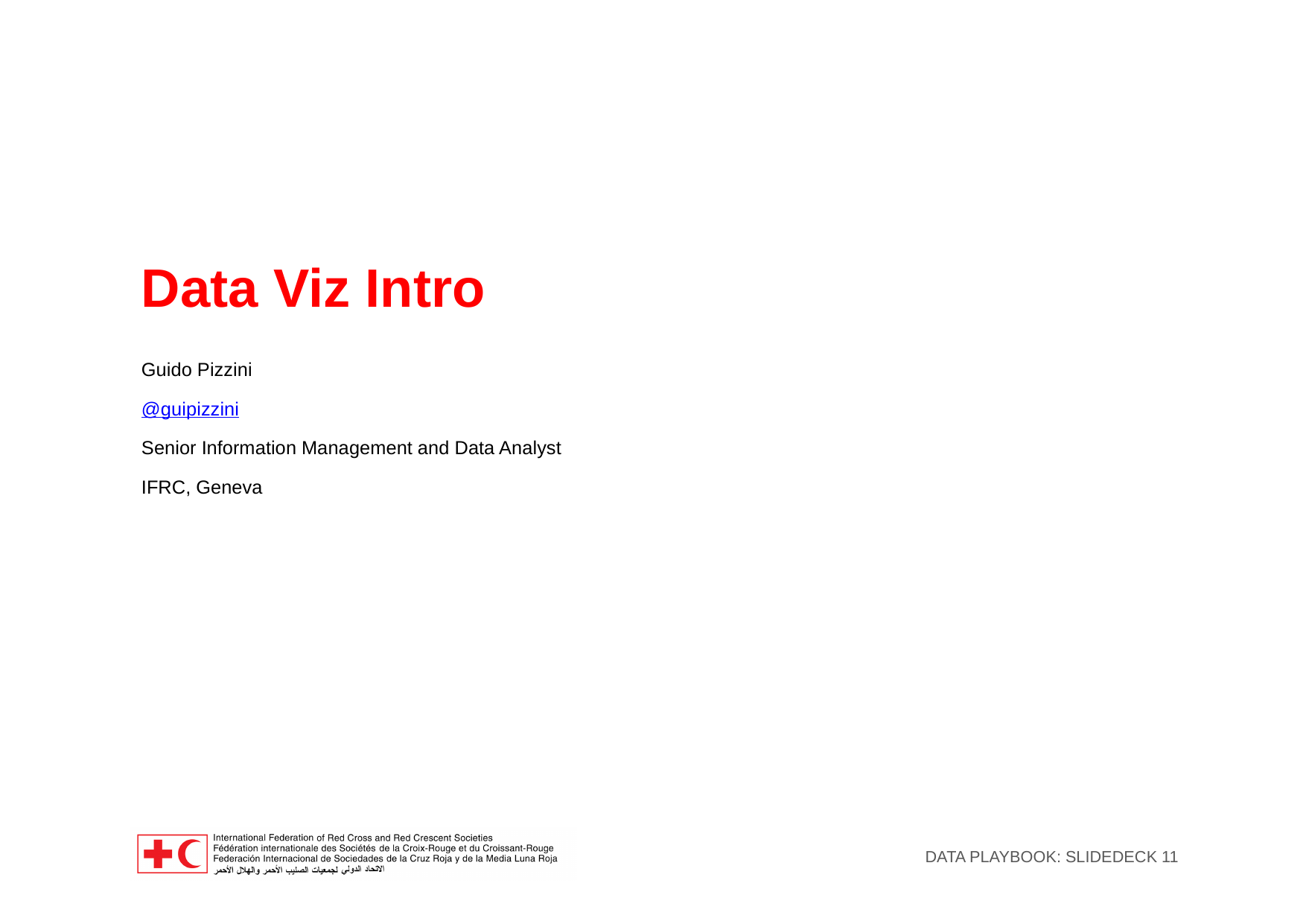

# Data Viz Intro
Guido Pizzini
@guipizzini
Senior Information Management and Data Analyst
IFRC, Geneva